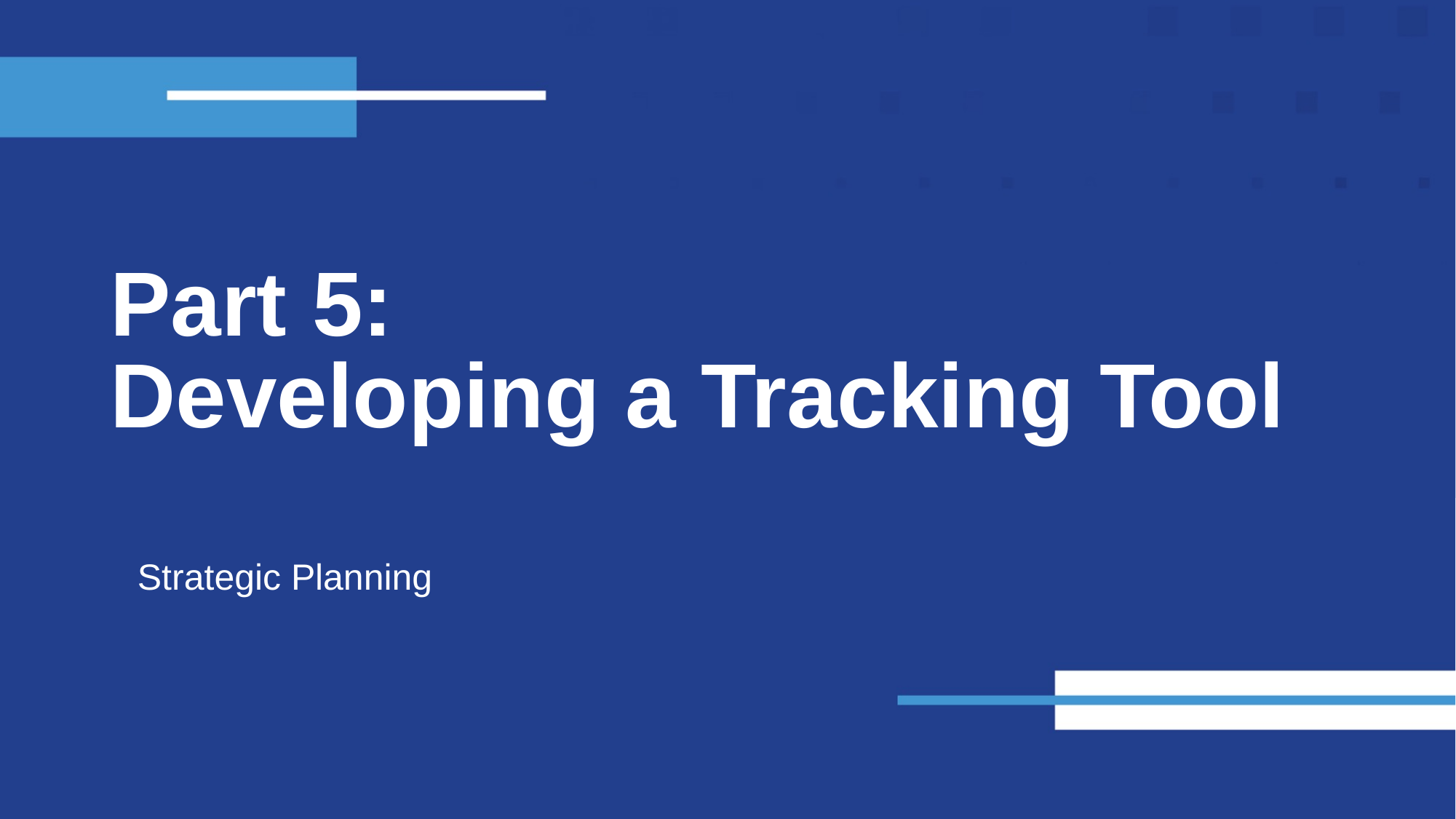

# Part 5: Developing a Tracking Tool
Strategic Planning